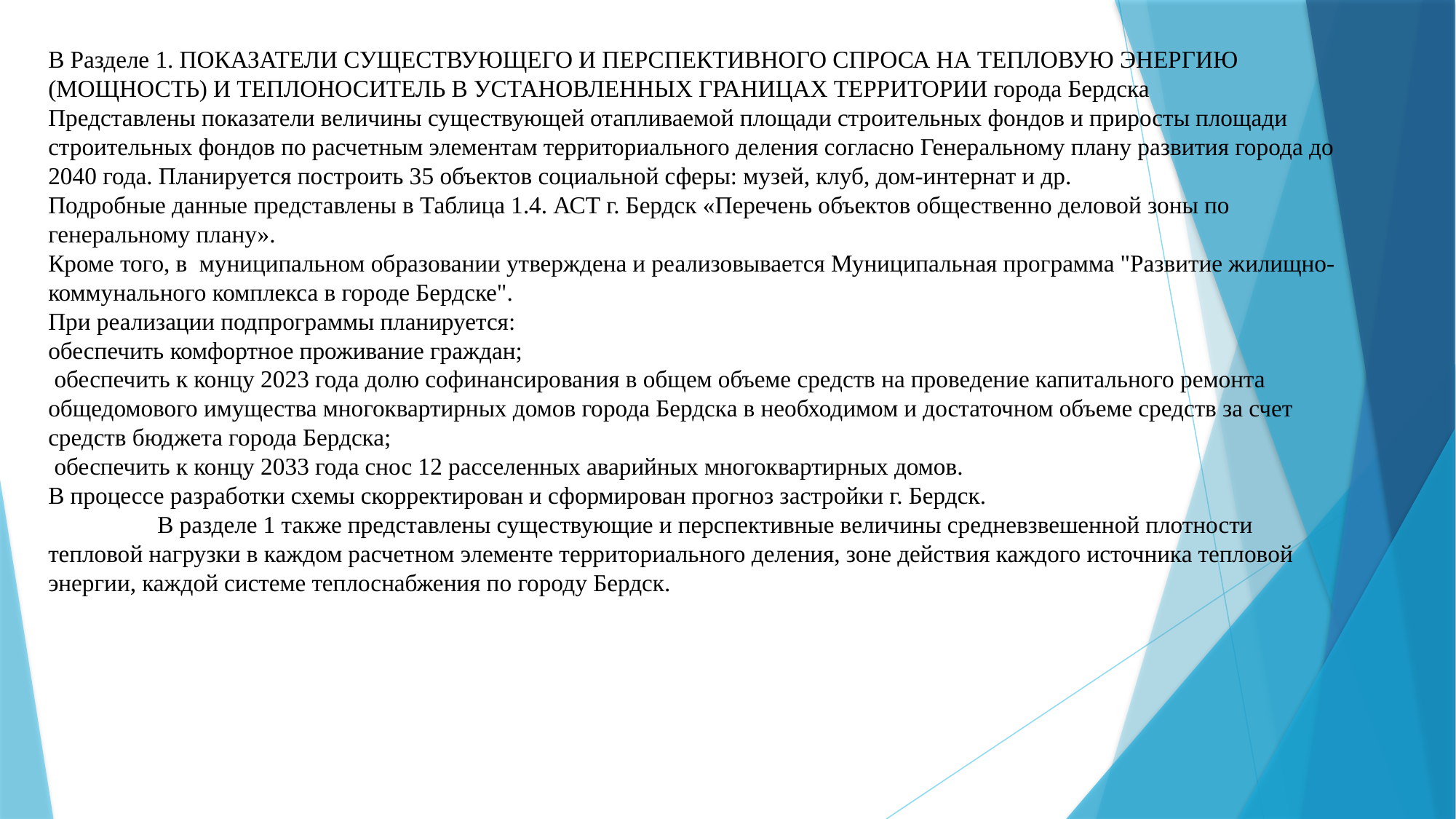

В Разделе 1. ПОКАЗАТЕЛИ СУЩЕСТВУЮЩЕГО И ПЕРСПЕКТИВНОГО СПРОСА НА ТЕПЛОВУЮ ЭНЕРГИЮ (МОЩНОСТЬ) И ТЕПЛОНОСИТЕЛЬ В УСТАНОВЛЕННЫХ ГРАНИЦАХ ТЕРРИТОРИИ города Бердска
Представлены показатели величины существующей отапливаемой площади строительных фондов и приросты площади строительных фондов по расчетным элементам территориального деления согласно Генеральному плану развития города до 2040 года. Планируется построить 35 объектов социальной сферы: музей, клуб, дом-интернат и др.
Подробные данные представлены в Таблица 1.4. АСТ г. Бердск «Перечень объектов общественно деловой зоны по генеральному плану».
Кроме того, в  муниципальном образовании утверждена и реализовывается Муниципальная программа "Развитие жилищно-коммунального комплекса в городе Бердске".
При реализации подпрограммы планируется:
обеспечить комфортное проживание граждан;
 обеспечить к концу 2023 года долю софинансирования в общем объеме средств на проведение капитального ремонта общедомового имущества многоквартирных домов города Бердска в необходимом и достаточном объеме средств за счет средств бюджета города Бердска;
 обеспечить к концу 2033 года снос 12 расселенных аварийных многоквартирных домов.
В процессе разработки схемы скорректирован и сформирован прогноз застройки г. Бердск.
	В разделе 1 также представлены существующие и перспективные величины средневзвешенной плотности тепловой нагрузки в каждом расчетном элементе территориального деления, зоне действия каждого источника тепловой энергии, каждой системе теплоснабжения по городу Бердск.